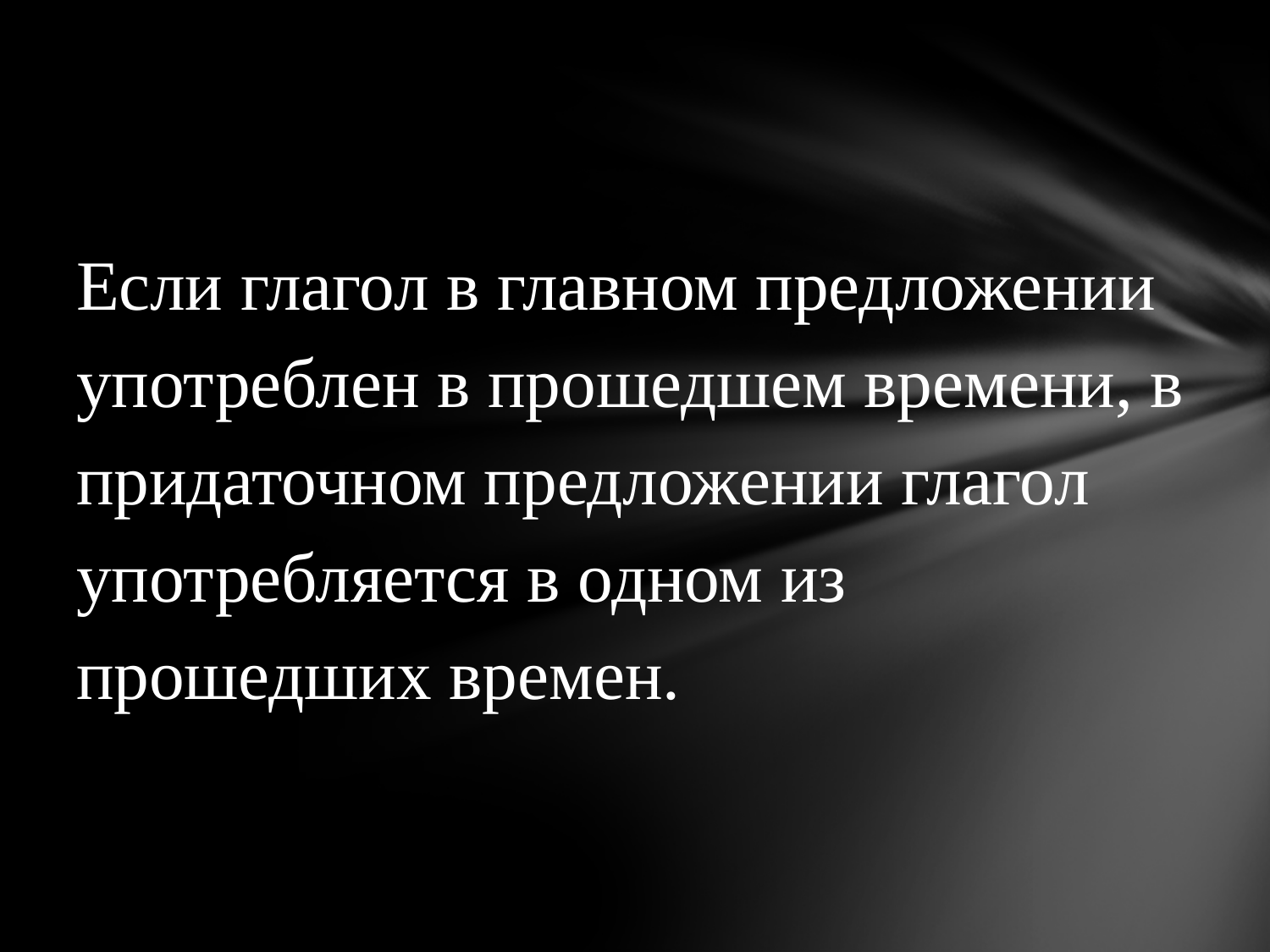

# Если глагол в главном предложении употреблен в прошедшем времени, в придаточном предложении глагол употребляется в одном из прошедших времен.